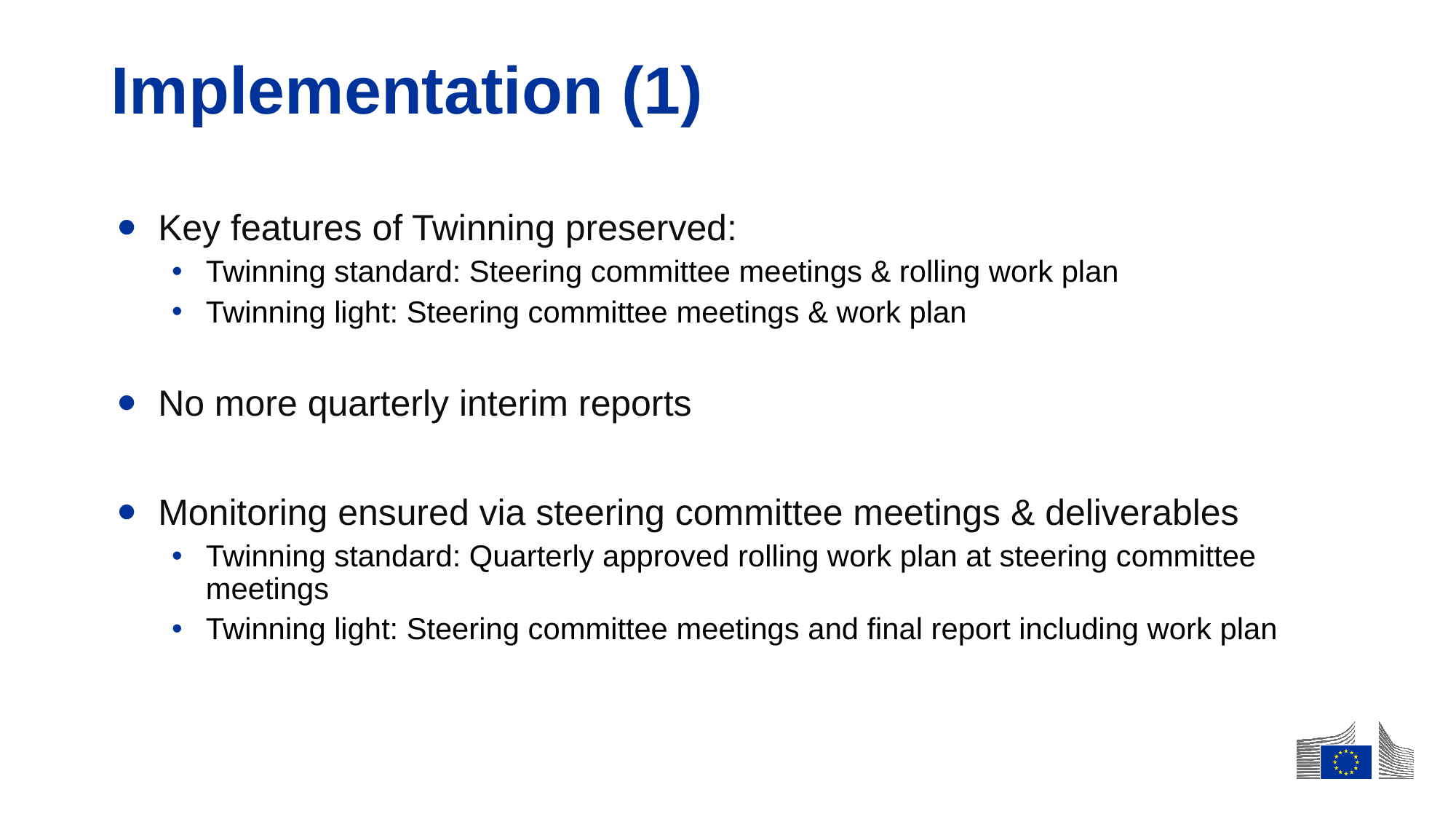

# Implementation (1)
Key features of Twinning preserved:
Twinning standard: Steering committee meetings & rolling work plan
Twinning light: Steering committee meetings & work plan

No more quarterly interim reports

Monitoring ensured via steering committee meetings & deliverables
Twinning standard: Quarterly approved rolling work plan at steering committee meetings
Twinning light: Steering committee meetings and final report including work plan